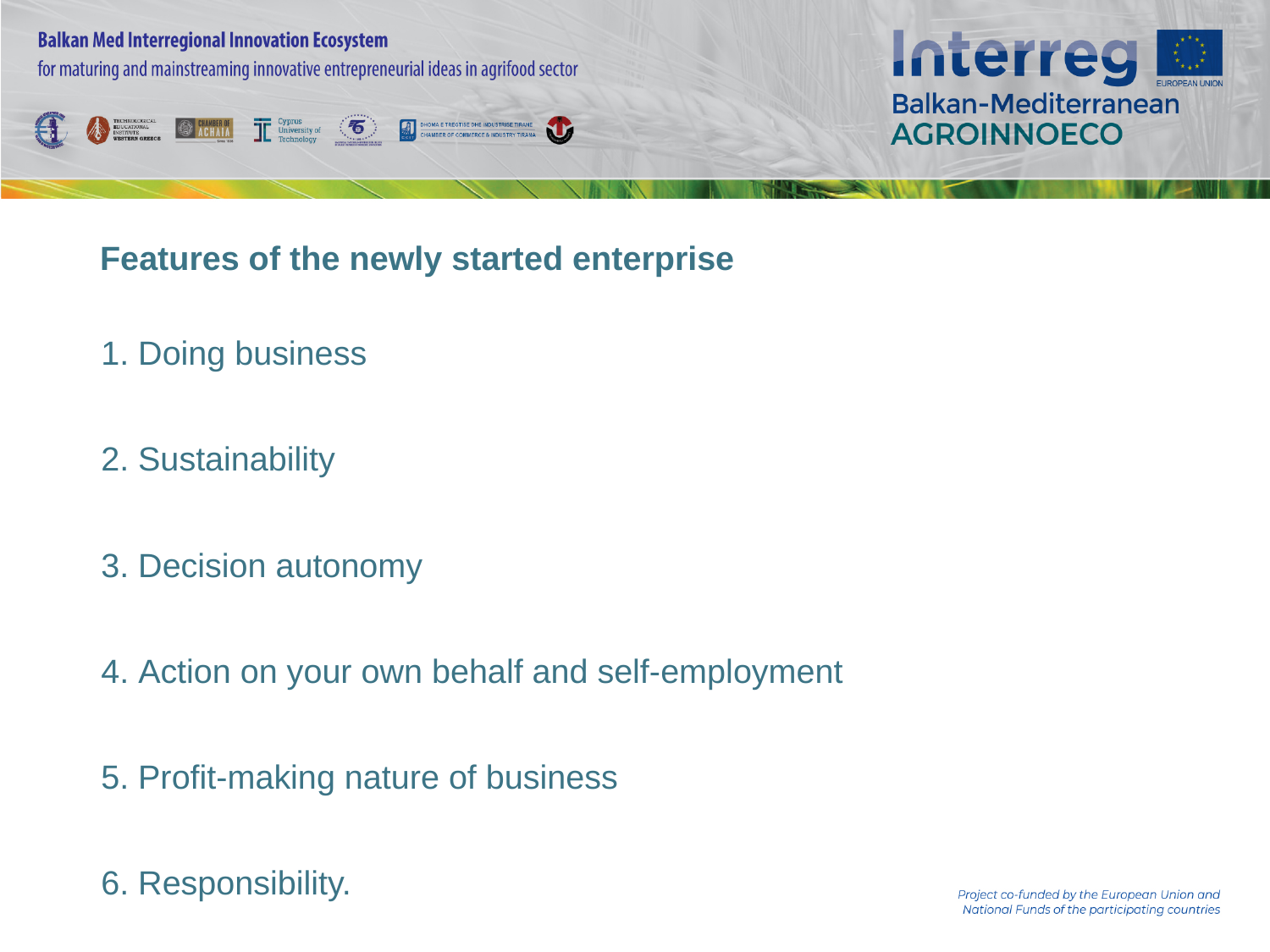

# Features of the newly started enterprise
1. Doing business
2. Sustainability
3. Decision autonomy
4. Action on your own behalf and self-employment
5. Profit-making nature of business
6. Responsibility.